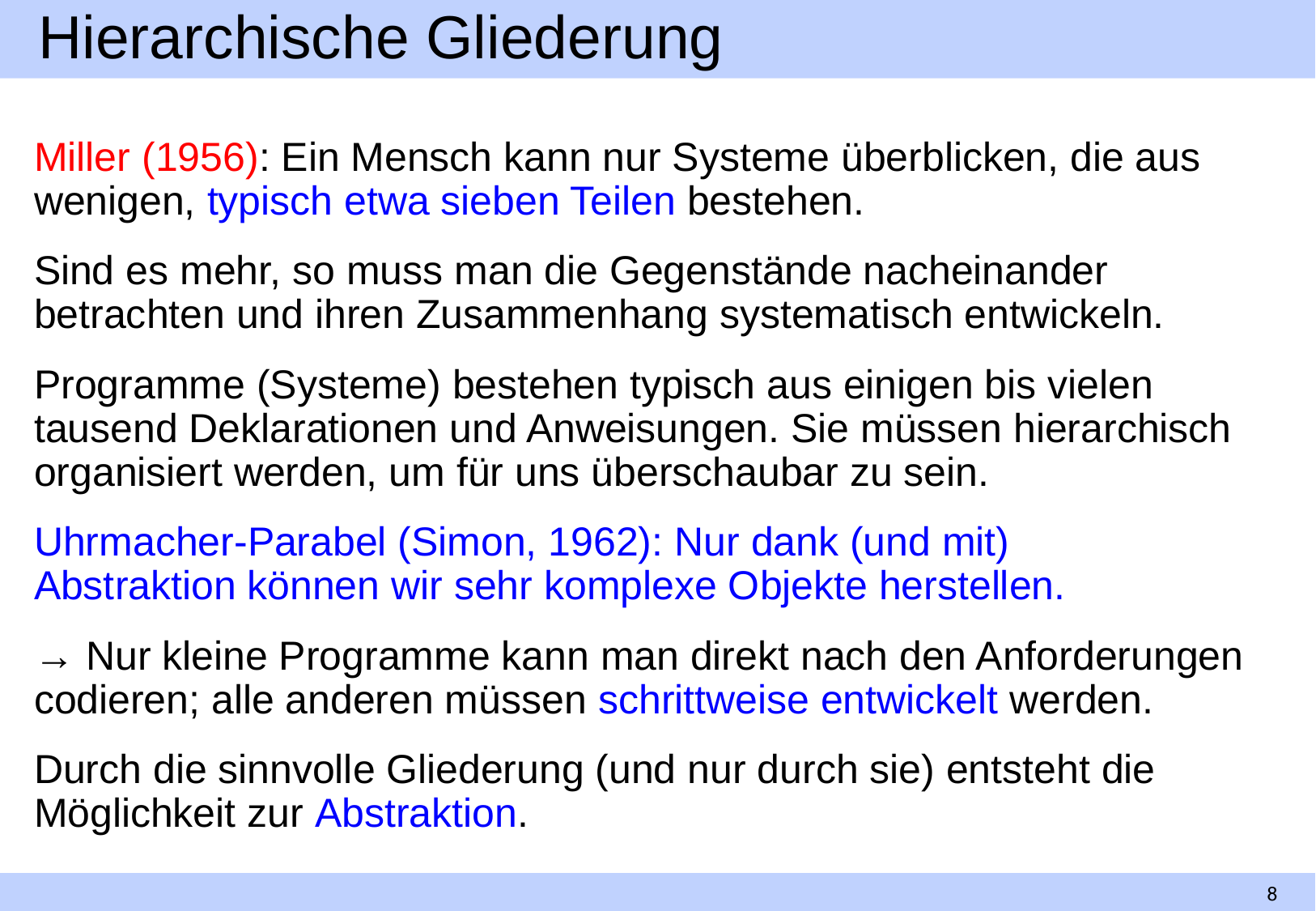

# Hierarchische Gliederung
Miller (1956): Ein Mensch kann nur Systeme überblicken, die aus wenigen, typisch etwa sieben Teilen bestehen.
Sind es mehr, so muss man die Gegenstände nacheinander betrachten und ihren Zusammenhang systematisch entwickeln.
Programme (Systeme) bestehen typisch aus einigen bis vielen tausend Deklarationen und Anweisungen. Sie müssen hierarchisch organisiert werden, um für uns überschaubar zu sein.
Uhrmacher-Parabel (Simon, 1962): Nur dank (und mit)
Abstraktion können wir sehr komplexe Objekte herstellen.
→ Nur kleine Programme kann man direkt nach den Anforderungen codieren; alle anderen müssen schrittweise entwickelt werden.
Durch die sinnvolle Gliederung (und nur durch sie) entsteht die Möglichkeit zur Abstraktion.
8